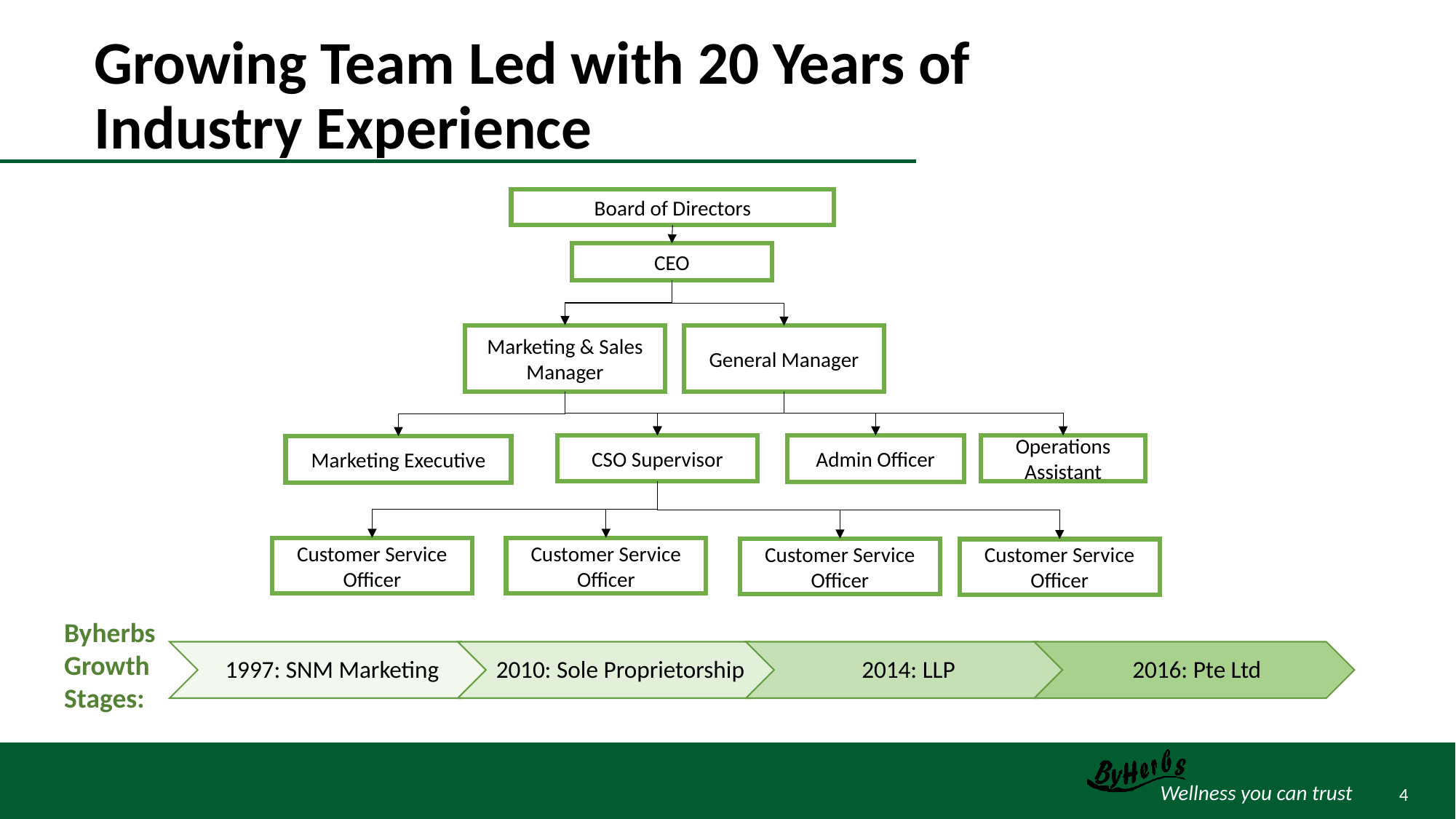

# Growing Team Led with 20 Years of Industry Experience
Board of Directors
CEO
Marketing & Sales Manager
General Manager
CSO Supervisor
Admin Officer
Operations Assistant
Marketing Executive
Customer Service Officer
Customer Service Officer
Customer Service Officer
Customer Service Officer
Byherbs
Growth
Stages:
1997: SNM Marketing
2010: Sole Proprietorship
2014: LLP
2016: Pte Ltd
4